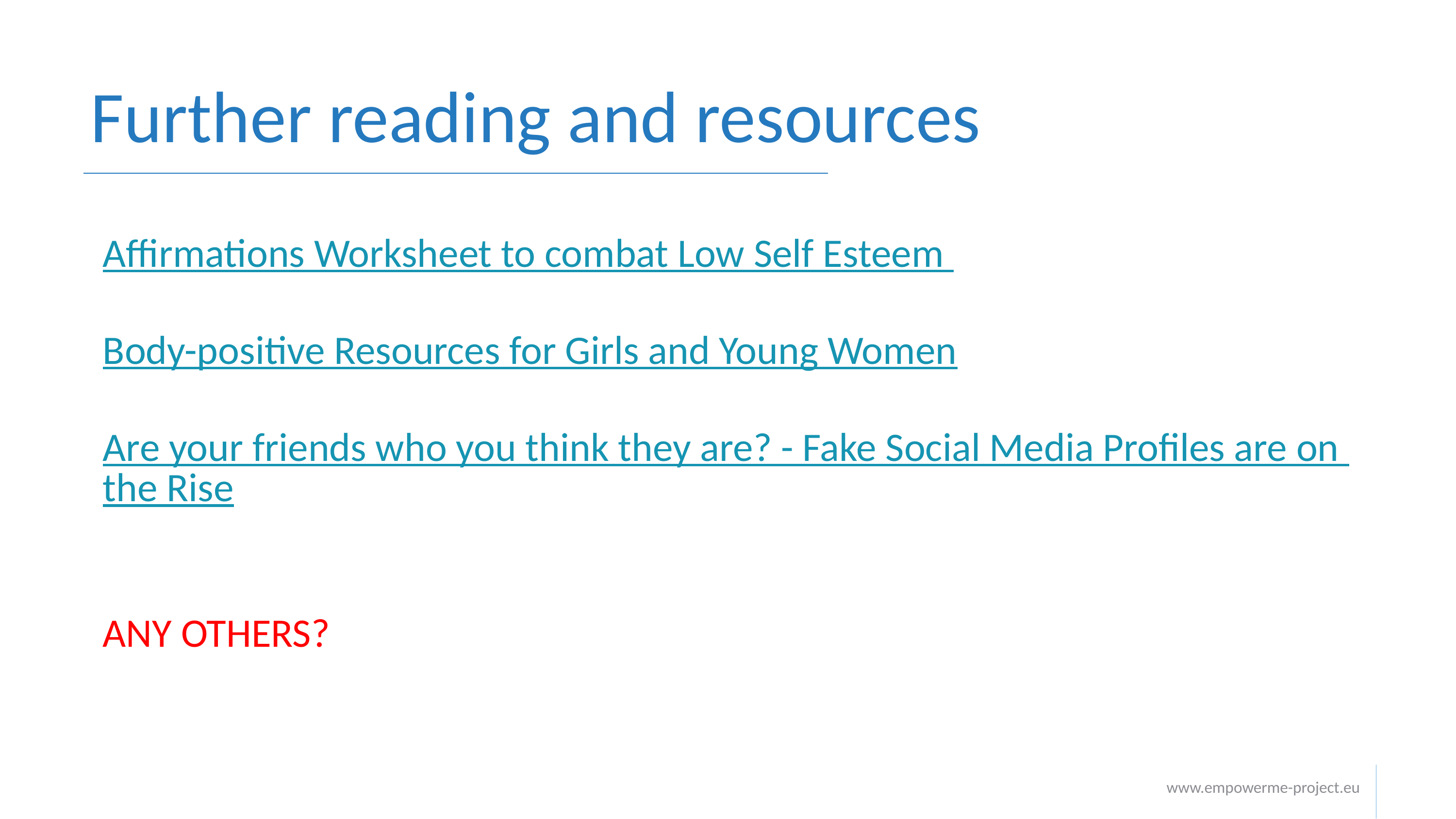

Further reading and resources
Affirmations Worksheet to combat Low Self Esteem

Body-positive Resources for Girls and Young Women

Are your friends who you think they are? - Fake Social Media Profiles are on the Rise

ANY OTHERS?

www.empowerme-project.eu